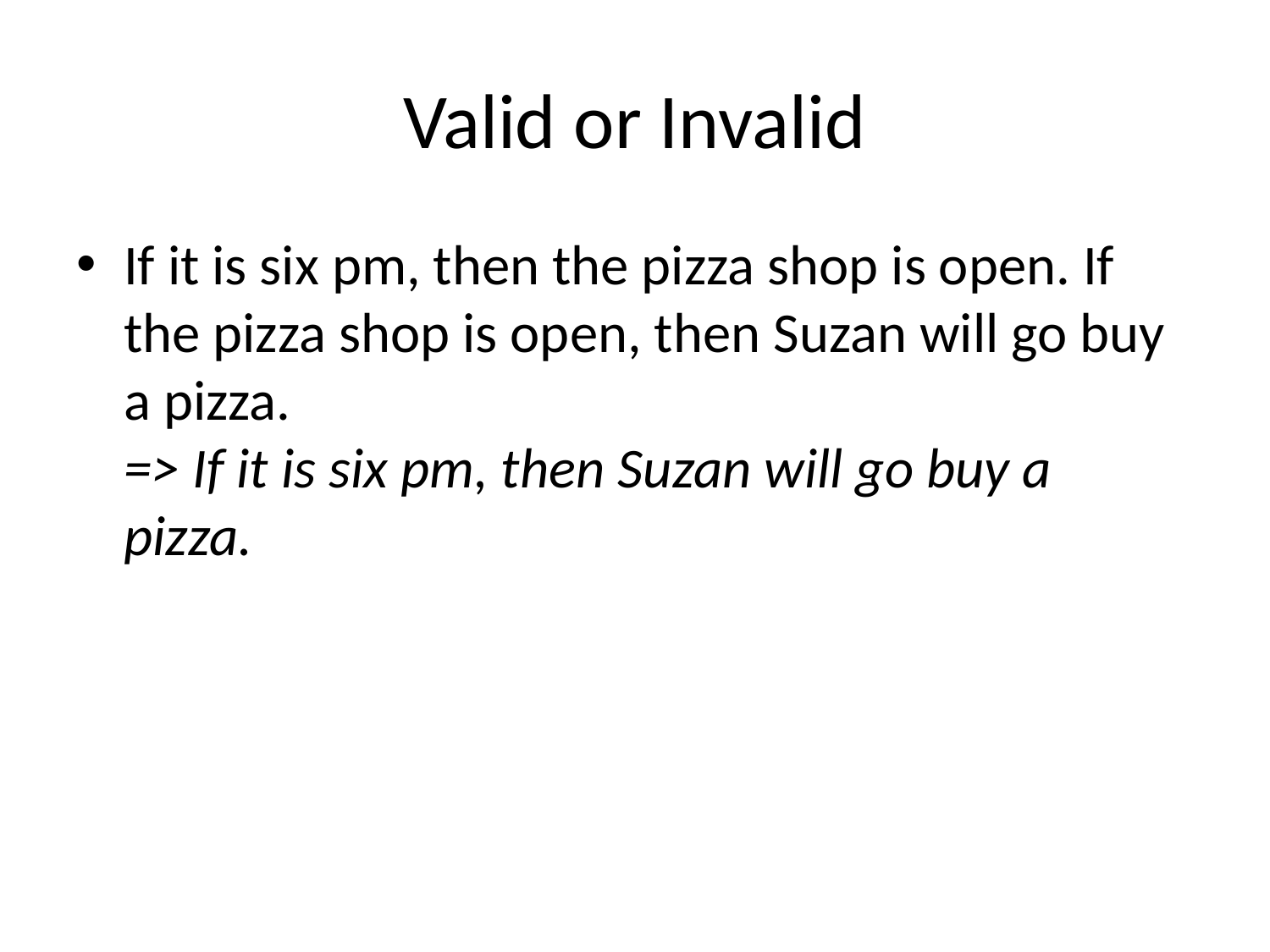

# Valid or Invalid
If it is six pm, then the pizza shop is open. If the pizza shop is open, then Suzan will go buy a pizza.
=> If it is six pm, then Suzan will go buy a pizza.